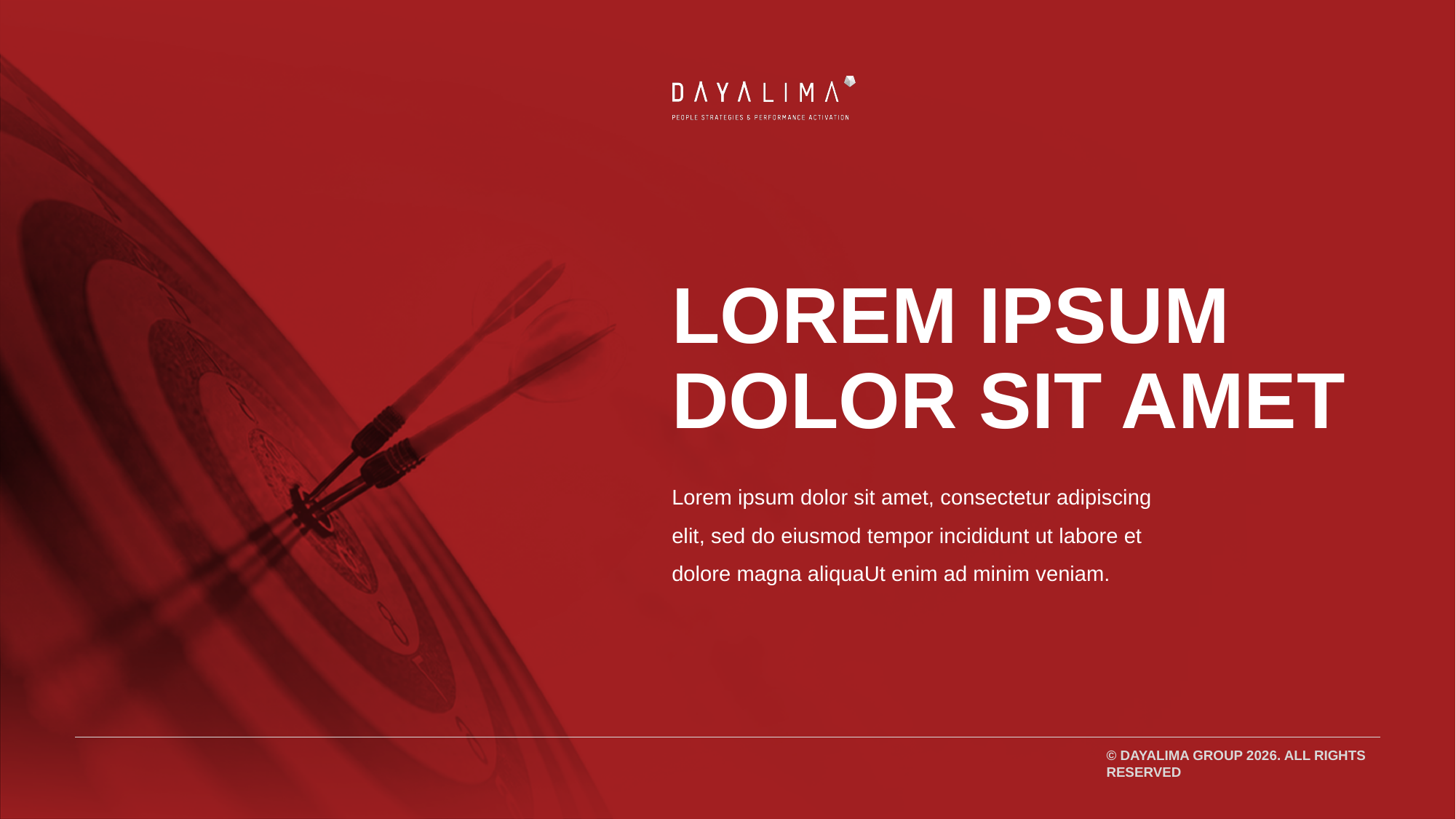

# LOREM IPSUM DOLOR SIT AMET
Lorem ipsum dolor sit amet, consectetur adipiscing elit, sed do eiusmod tempor incididunt ut labore et dolore magna aliquaUt enim ad minim veniam.